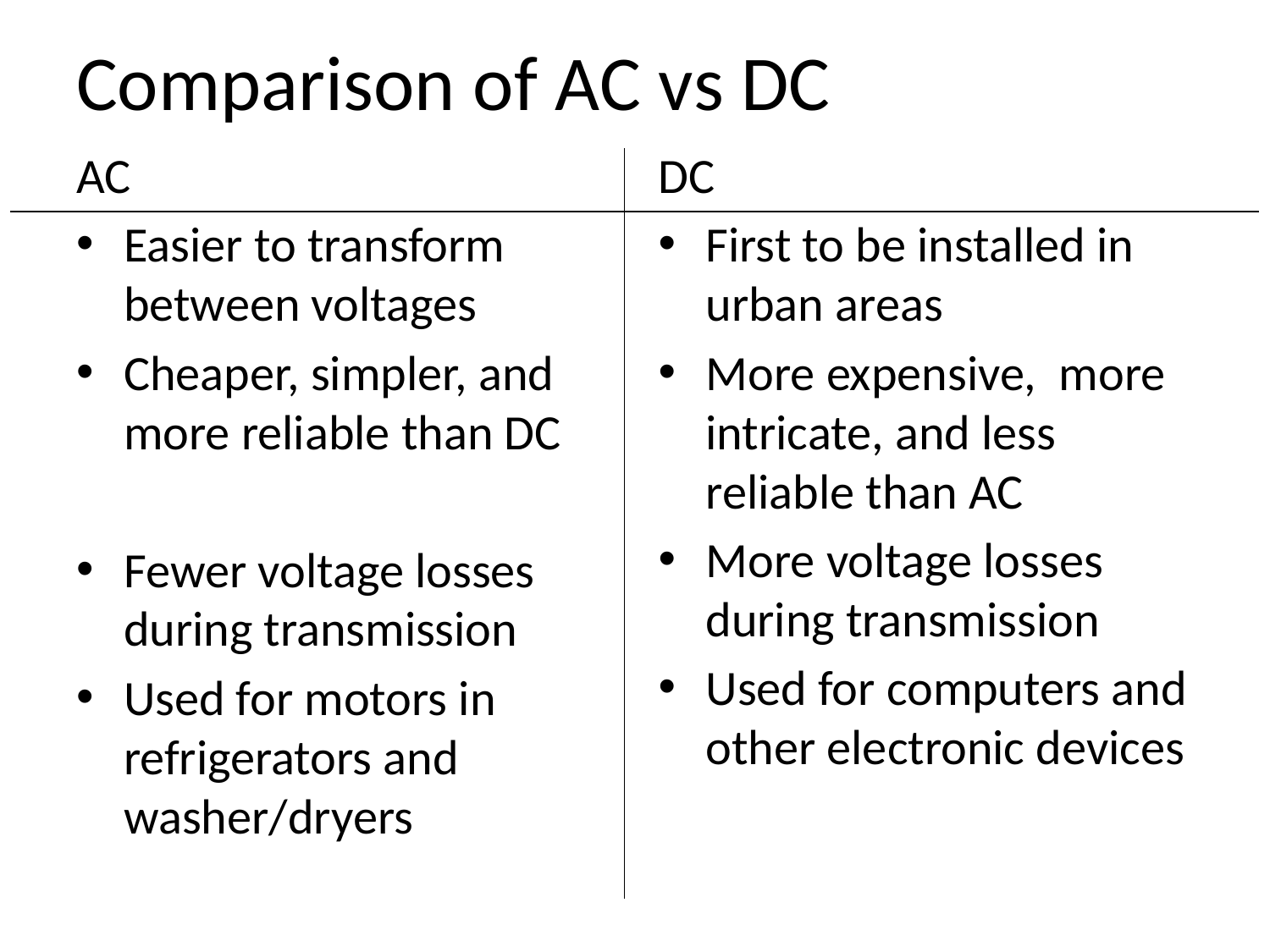

# Comparison of AC vs DC
AC
Easier to transform between voltages
Cheaper, simpler, and more reliable than DC

Fewer voltage losses during transmission
Used for motors in refrigerators and washer/dryers
DC
First to be installed in urban areas
More expensive,  more intricate, and less reliable than AC
More voltage losses during transmission
Used for computers and other electronic devices